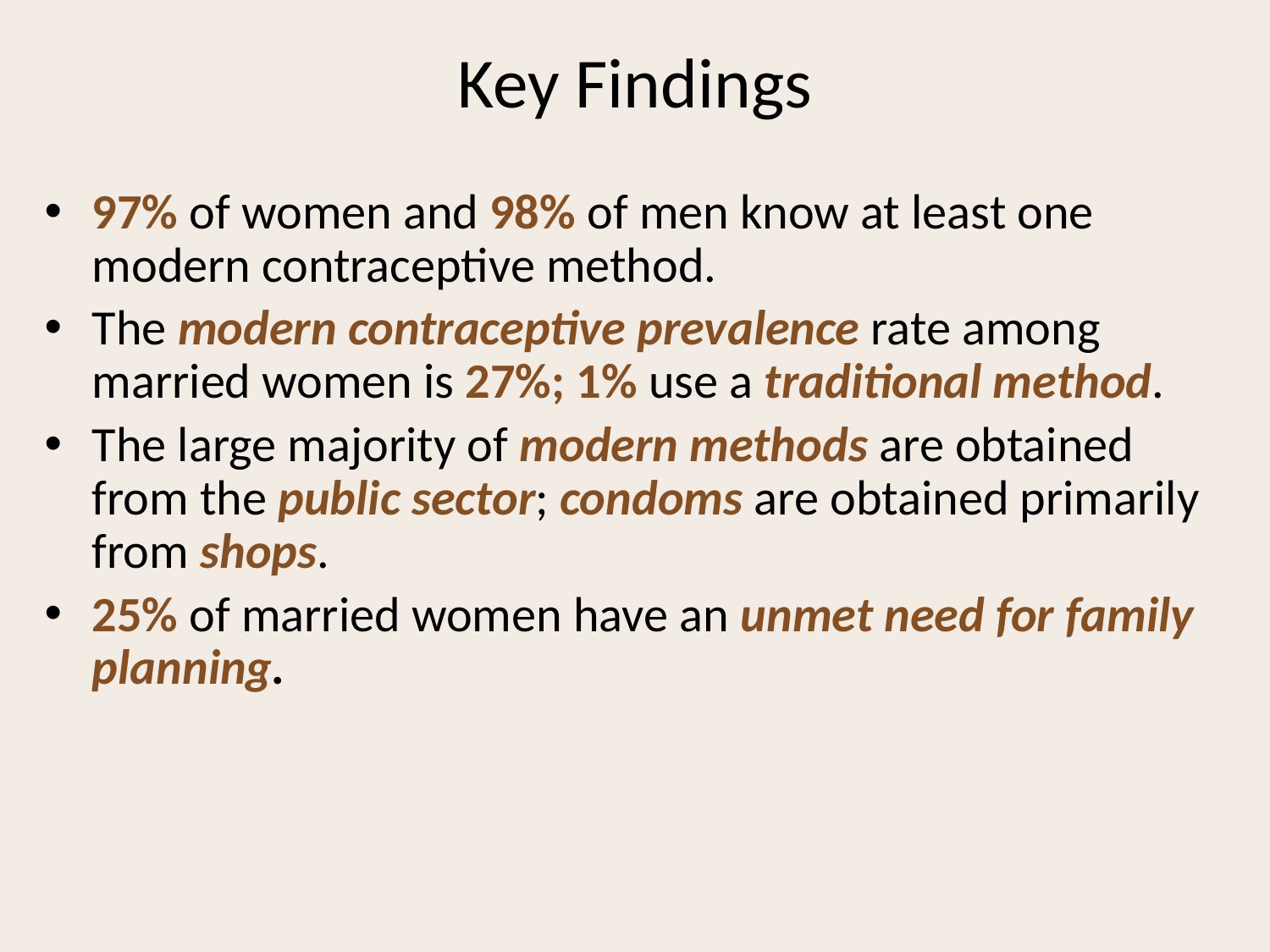

# Key Findings
97% of women and 98% of men know at least one modern contraceptive method.
The modern contraceptive prevalence rate among married women is 27%; 1% use a traditional method.
The large majority of modern methods are obtained from the public sector; condoms are obtained primarily from shops.
25% of married women have an unmet need for family planning.